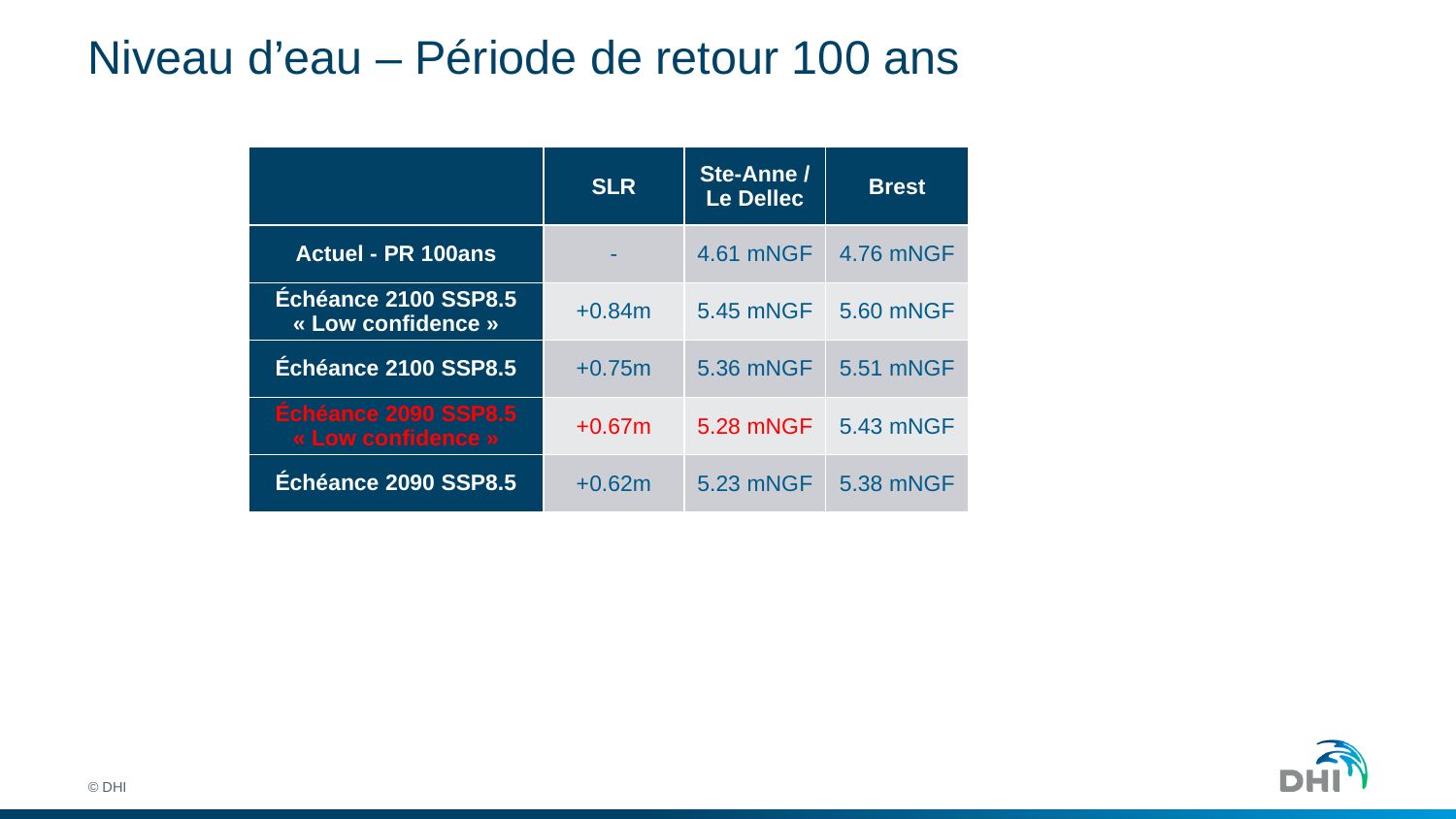

# Niveau d’eau – Période de retour 100 ans
|  | SLR | Ste-Anne / Le Dellec | Brest |
| --- | --- | --- | --- |
| Actuel - PR 100ans | - | 4.61 mNGF | 4.76 mNGF |
| Échéance 2100 SSP8.5 « Low confidence » | +0.84m | 5.45 mNGF | 5.60 mNGF |
| Échéance 2100 SSP8.5 | +0.75m | 5.36 mNGF | 5.51 mNGF |
| Échéance 2090 SSP8.5 « Low confidence » | +0.67m | 5.28 mNGF | 5.43 mNGF |
| Échéance 2090 SSP8.5 | +0.62m | 5.23 mNGF | 5.38 mNGF |

© DHI
Figure 6.2 :	Projections de niveaux d’eau pour les différents scénarios SSP-RCP du GIEC au point long :-5/Lat :48 au large de la pointe du Raz.